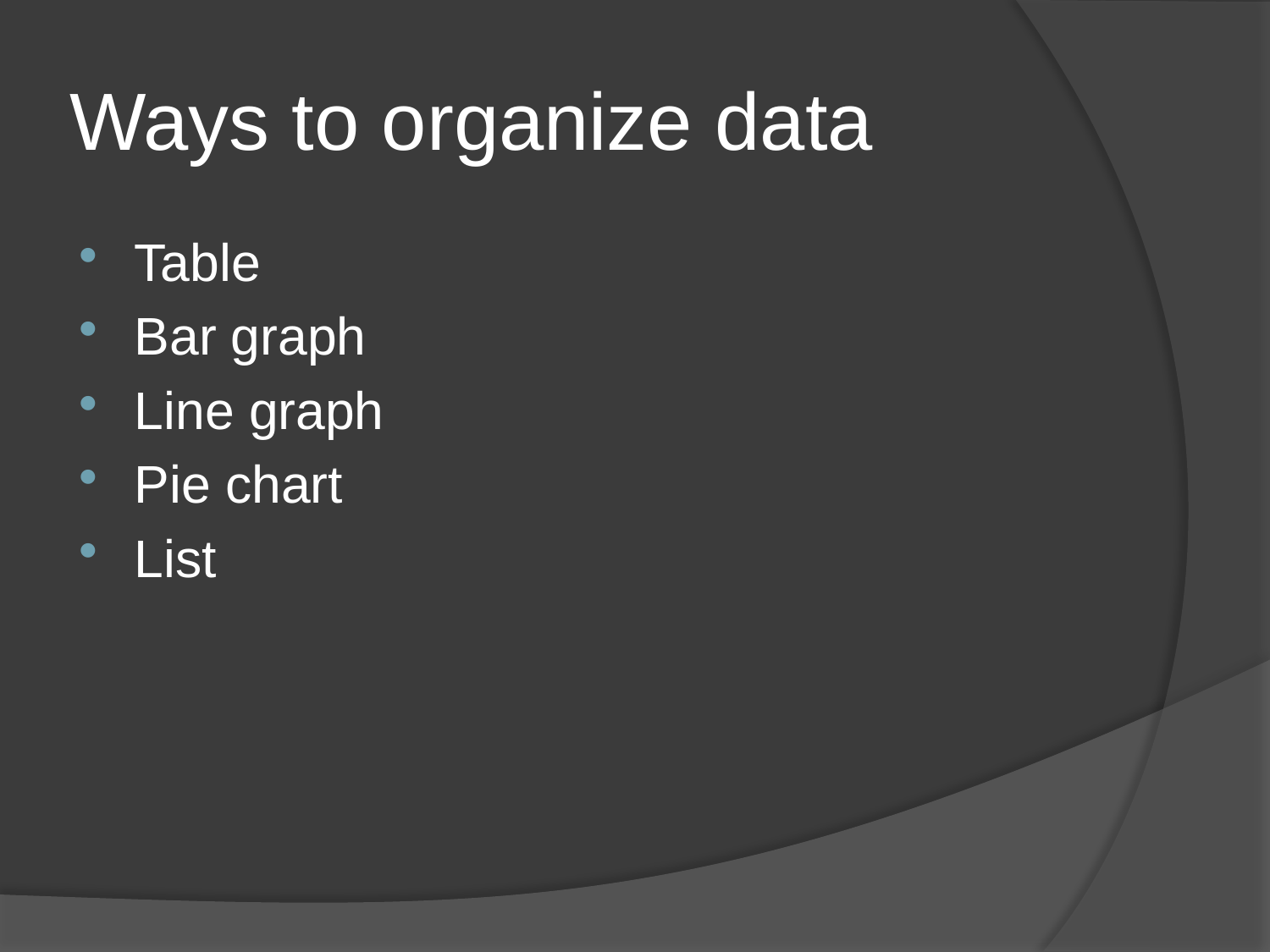

# Ways to organize data
Table
Bar graph
Line graph
Pie chart
List